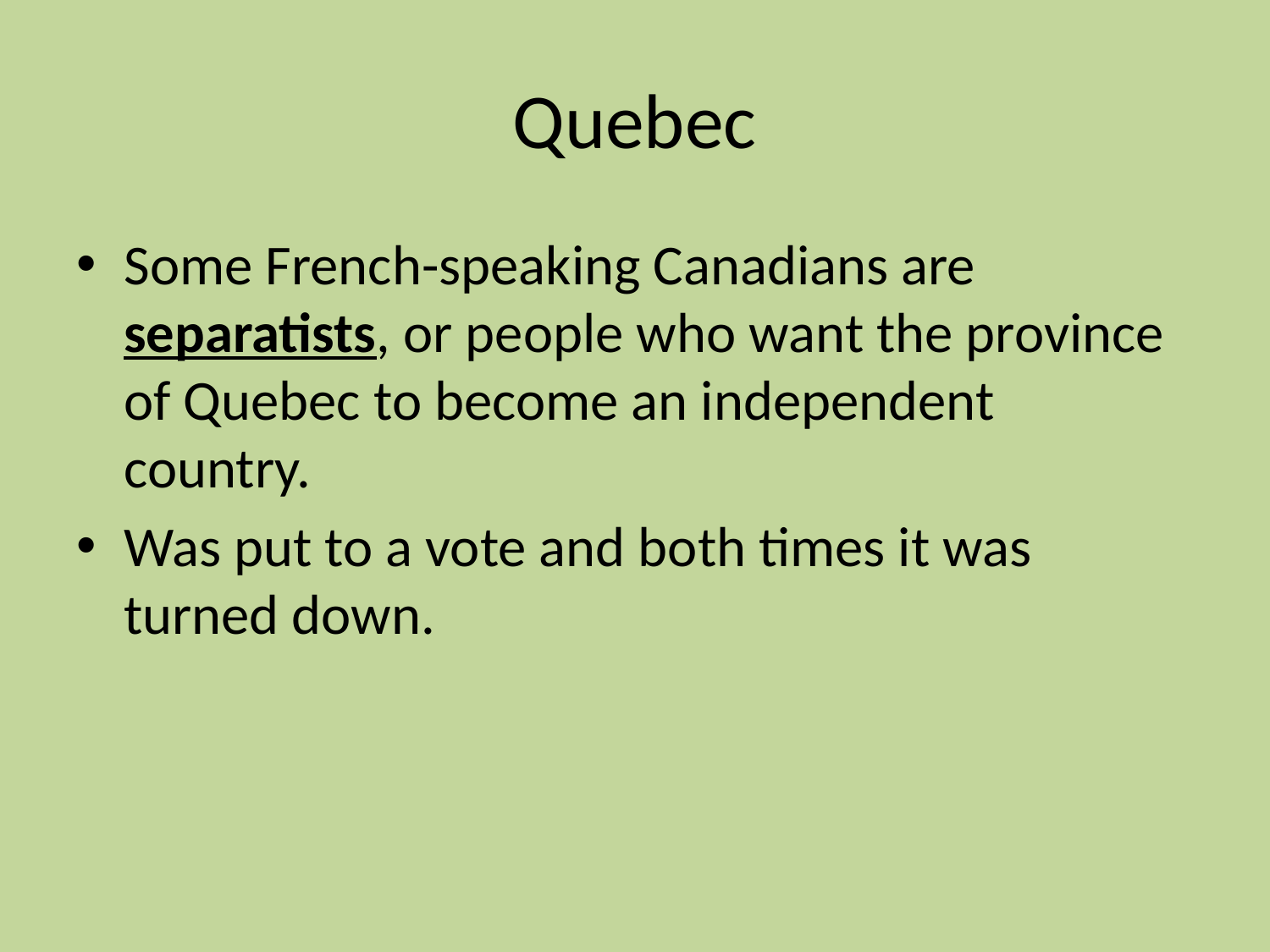

# Quebec
Some French-speaking Canadians are separatists, or people who want the province of Quebec to become an independent country.
Was put to a vote and both times it was turned down.